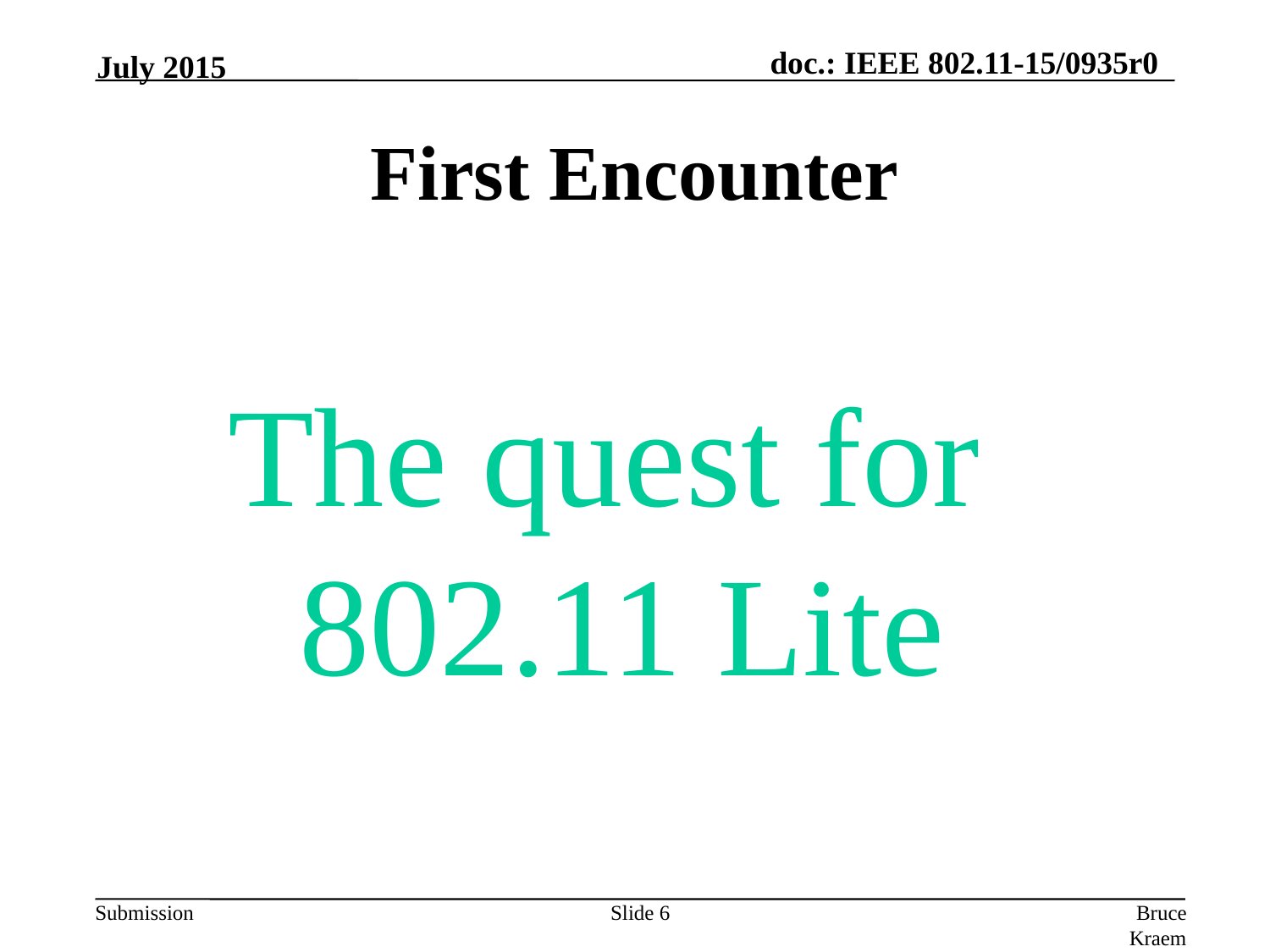

July 2015
# First Encounter
The quest for
802.11 Lite
Slide 6
Bruce Kraemer, Marvell